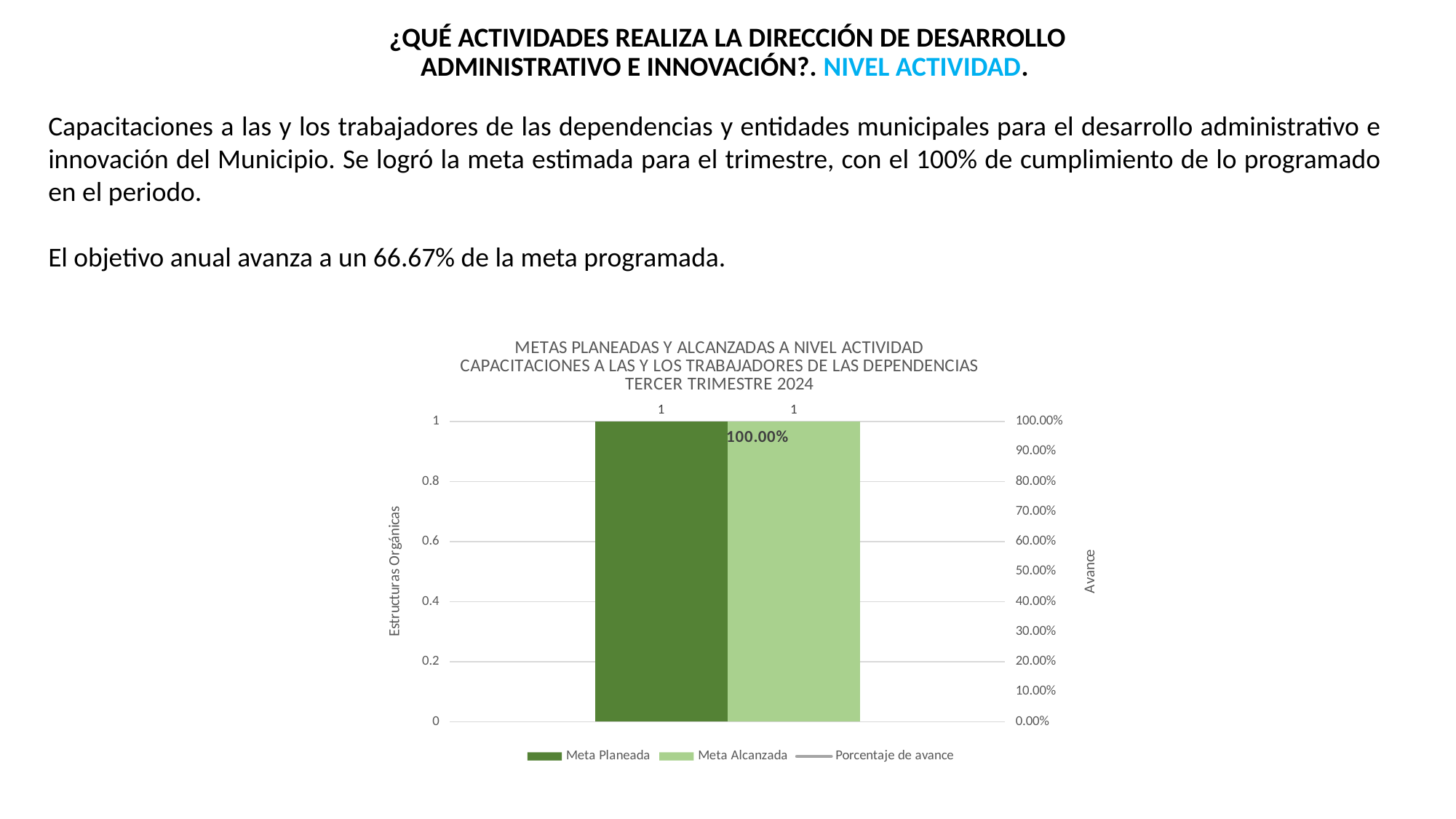

¿QUÉ ACTIVIDADES REALIZA LA DIRECCIÓN DE DESARROLLO ADMINISTRATIVO E INNOVACIÓN?. NIVEL ACTIVIDAD.
Capacitaciones a las y los trabajadores de las dependencias y entidades municipales para el desarrollo administrativo e innovación del Municipio. Se logró la meta estimada para el trimestre, con el 100% de cumplimiento de lo programado en el periodo.

El objetivo anual avanza a un 66.67% de la meta programada.

### Chart: METAS PLANEADAS Y ALCANZADAS A NIVEL ACTIVIDAD
CAPACITACIONES A LAS Y LOS TRABAJADORES DE LAS DEPENDENCIAS
TERCER TRIMESTRE 2024

| Category | Meta Planeada | Meta Alcanzada |  |
|---|---|---|---|
| ESTRUCTURAS ORGÁNICAS ANALIZADAS Y EVALUADAS | 1.0 | 1.0 | 1.0 |